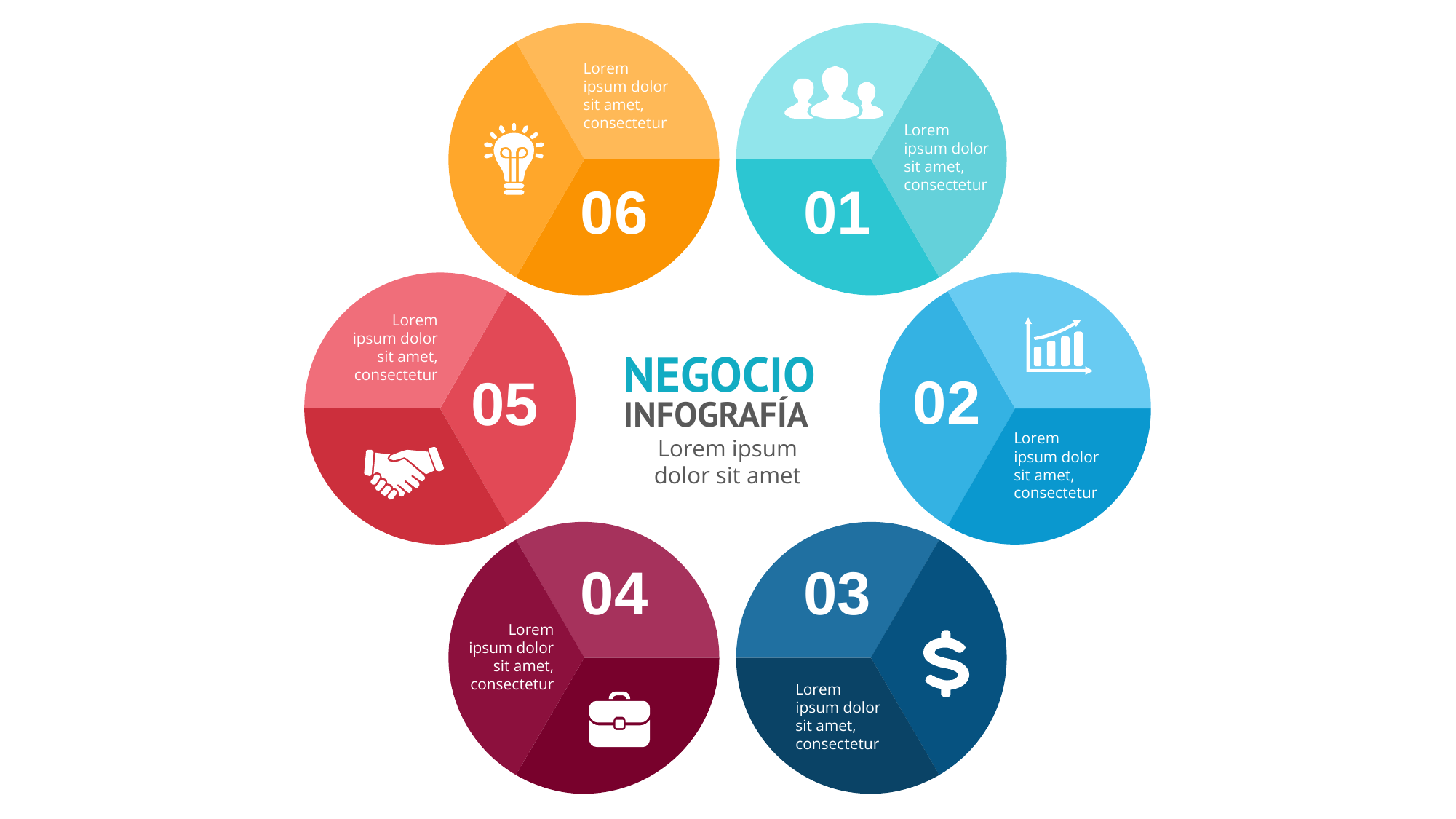

Lorem ipsum dolor sit amet, consectetur

Lorem ipsum dolor sit amet, consectetur

06
01

Lorem ipsum dolor sit amet, consectetur

NEGOCIO
02
05
INFOGRAFÍA

Lorem ipsum dolor sit amet, consectetur
Lorem ipsum dolor sit amet

04
03
Lorem ipsum dolor sit amet, consectetur

Lorem ipsum dolor sit amet, consectetur